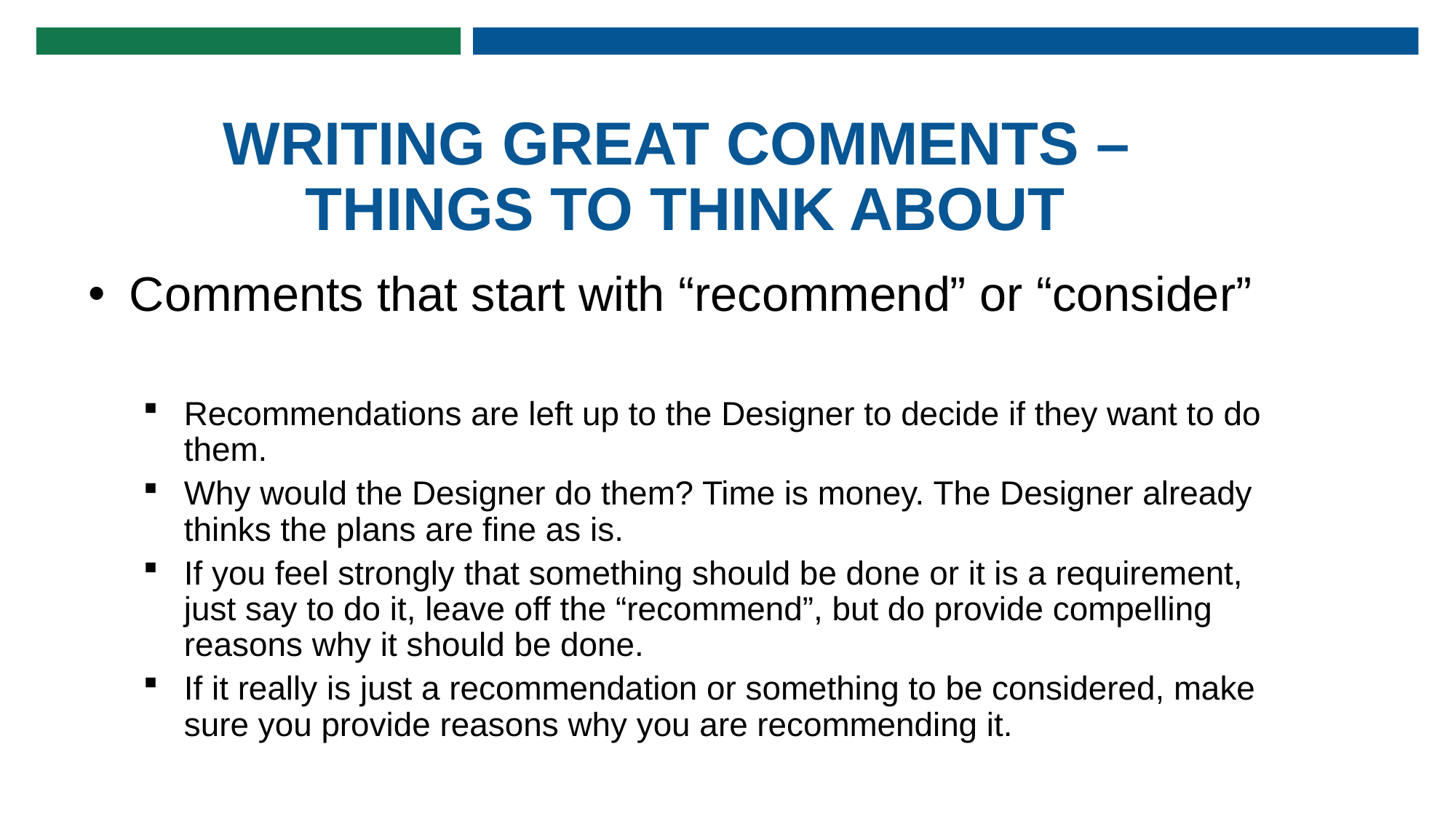

# WRITING GREAT COMMENTS – THINGS TO THINK ABOUT
Comments that start with “recommend” or “consider”

Recommendations are left up to the Designer to decide if they want to do them.
Why would the Designer do them? Time is money. The Designer already thinks the plans are fine as is.
If you feel strongly that something should be done or it is a requirement, just say to do it, leave off the “recommend”, but do provide compelling reasons why it should be done.
If it really is just a recommendation or something to be considered, make sure you provide reasons why you are recommending it.